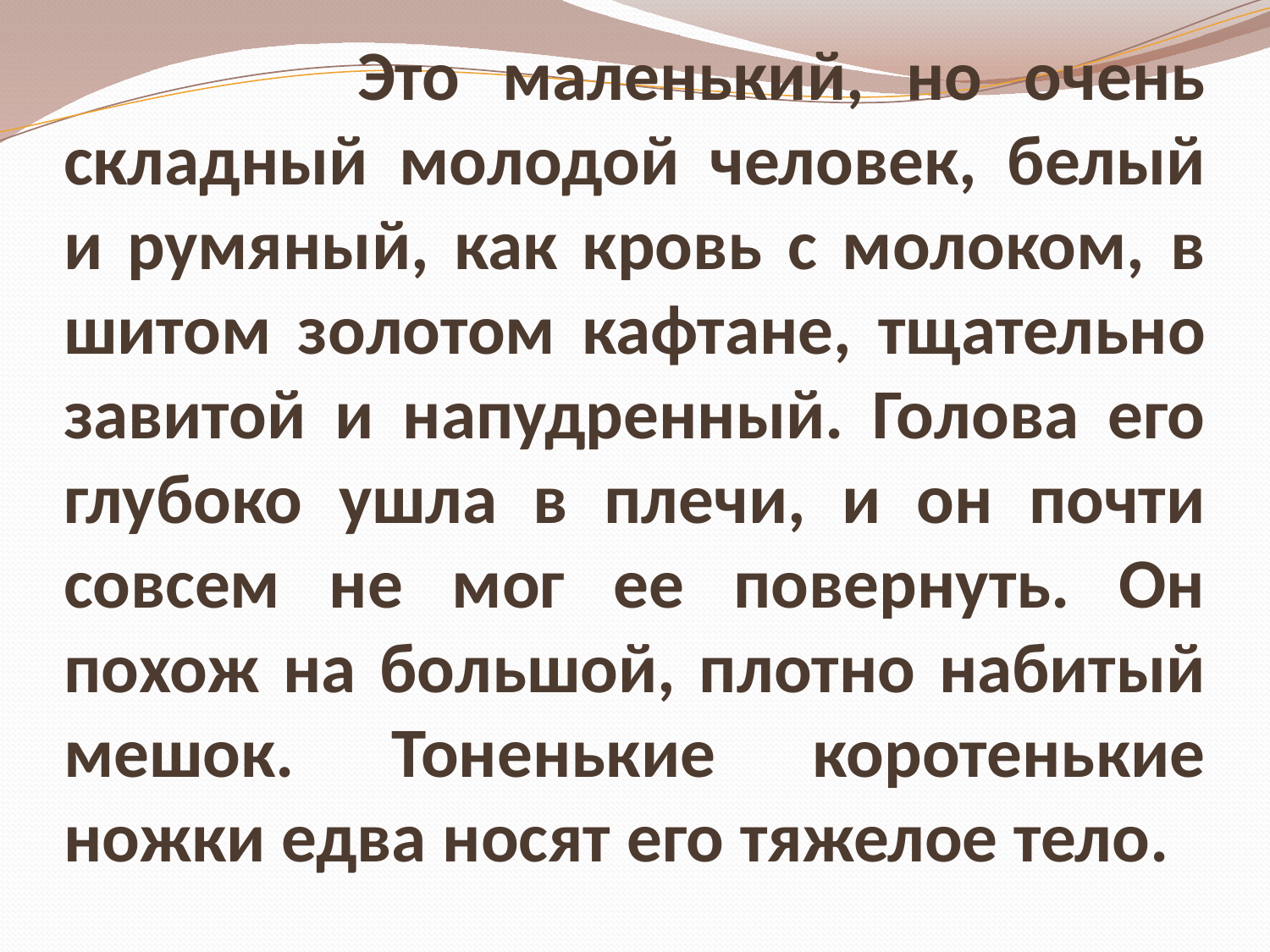

# Это маленький, но очень складный молодой человек, белый и румяный, как кровь с молоком, в шитом золотом кафтане, тщательно завитой и напудренный. Голова его глубоко ушла в плечи, и он почти совсем не мог ее повернуть. Он похож на большой, плотно набитый мешок. Тоненькие коротенькие ножки едва носят его тяжелое тело.